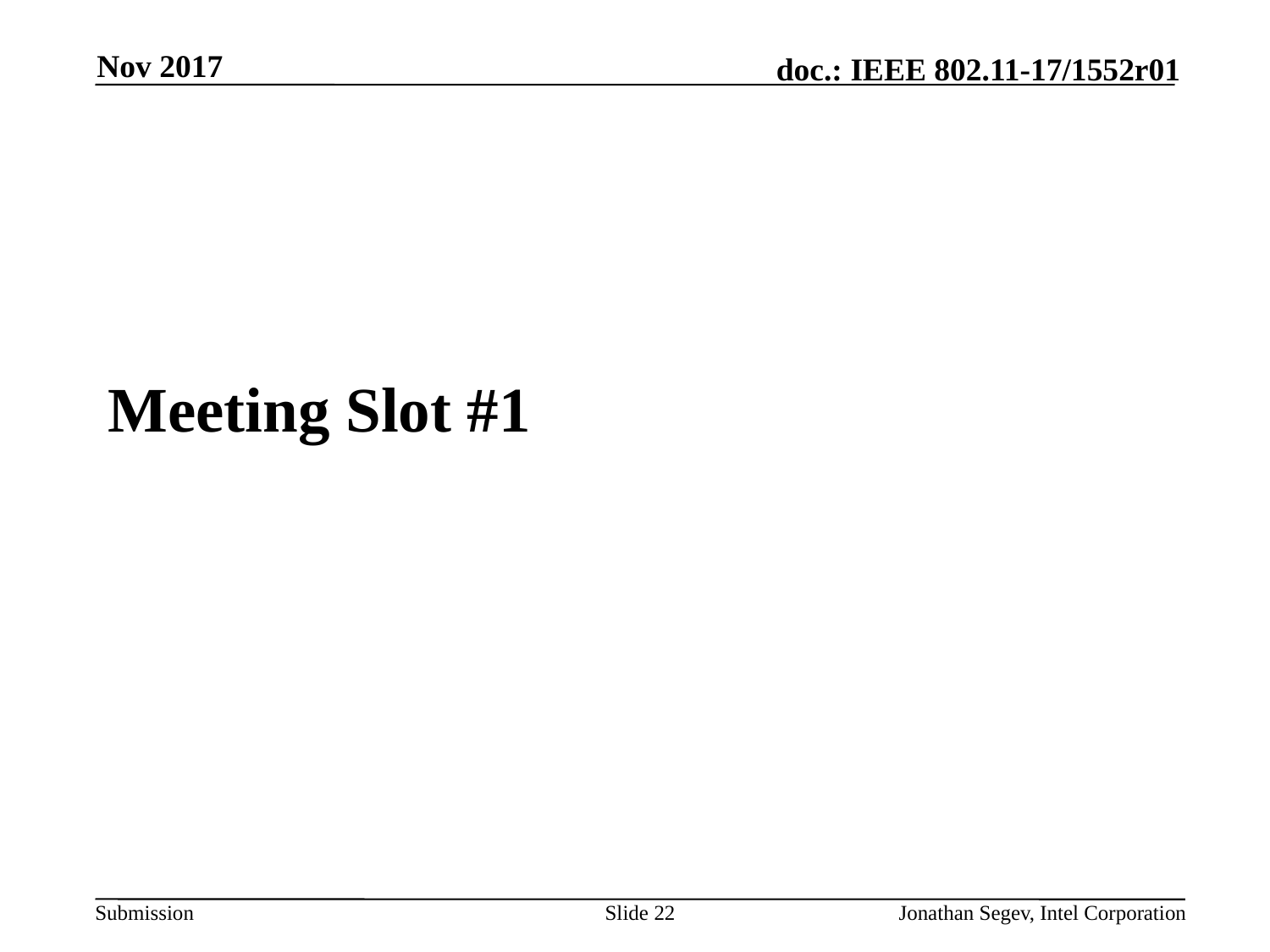

Nov 2017
#

Meeting Slot #1

Slide 22
Jonathan Segev, Intel Corporation